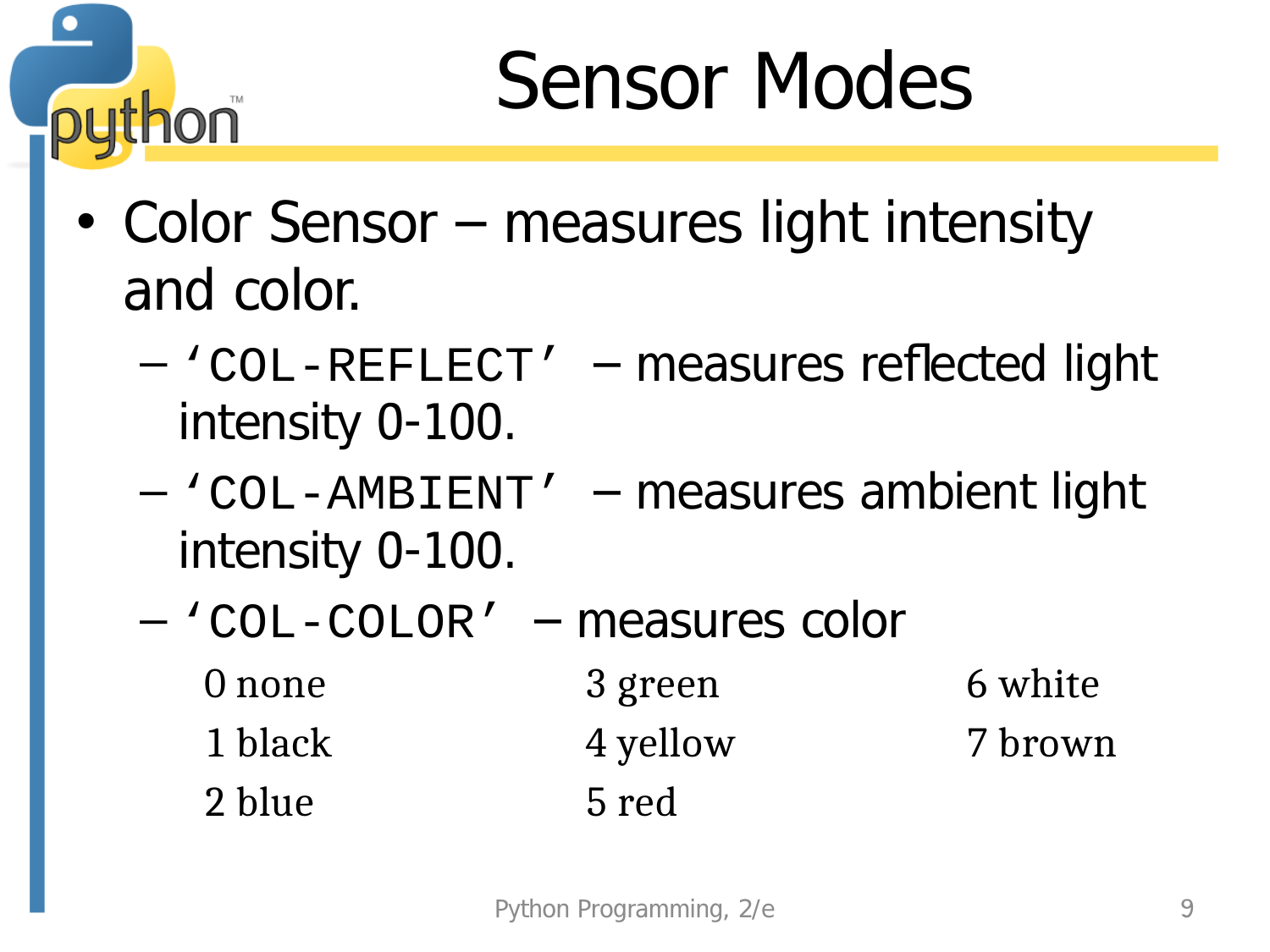

# Sensor Modes
Color Sensor – measures light intensity and color.
‘COL-REFLECT’ – measures reflected light intensity 0-100.
‘COL-AMBIENT’ – measures ambient light intensity 0-100.
‘COL-COLOR’ – measures color
0 none 		3 green		6 white
1 black 		4 yellow		7 brown
2 blue			5 red

Python Programming, 2/e
9